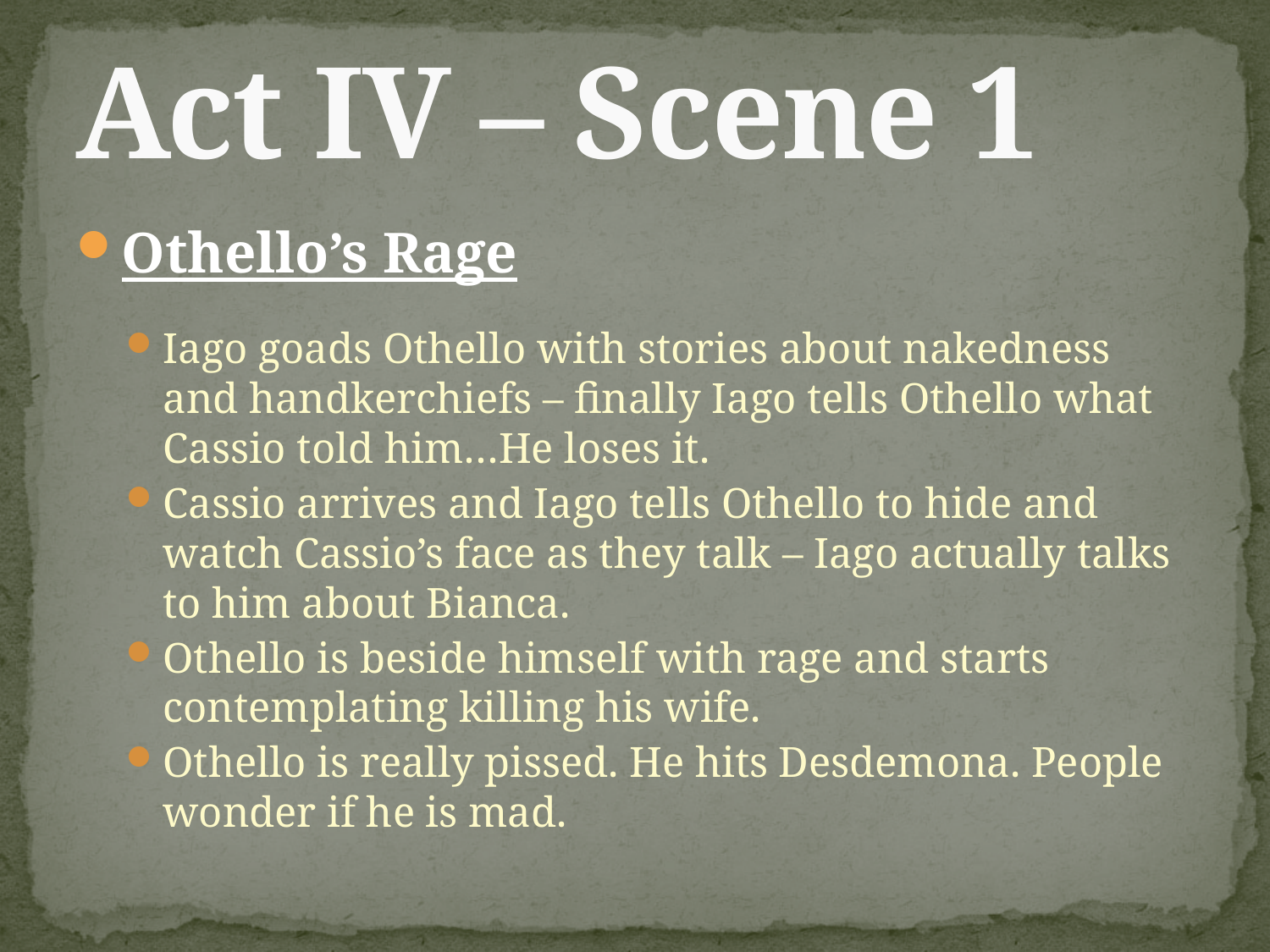

# Act IV – Scene 1
Othello’s Rage

Iago goads Othello with stories about nakedness and handkerchiefs – finally Iago tells Othello what Cassio told him…He loses it.
Cassio arrives and Iago tells Othello to hide and watch Cassio’s face as they talk – Iago actually talks to him about Bianca.
Othello is beside himself with rage and starts contemplating killing his wife.
Othello is really pissed. He hits Desdemona. People wonder if he is mad.